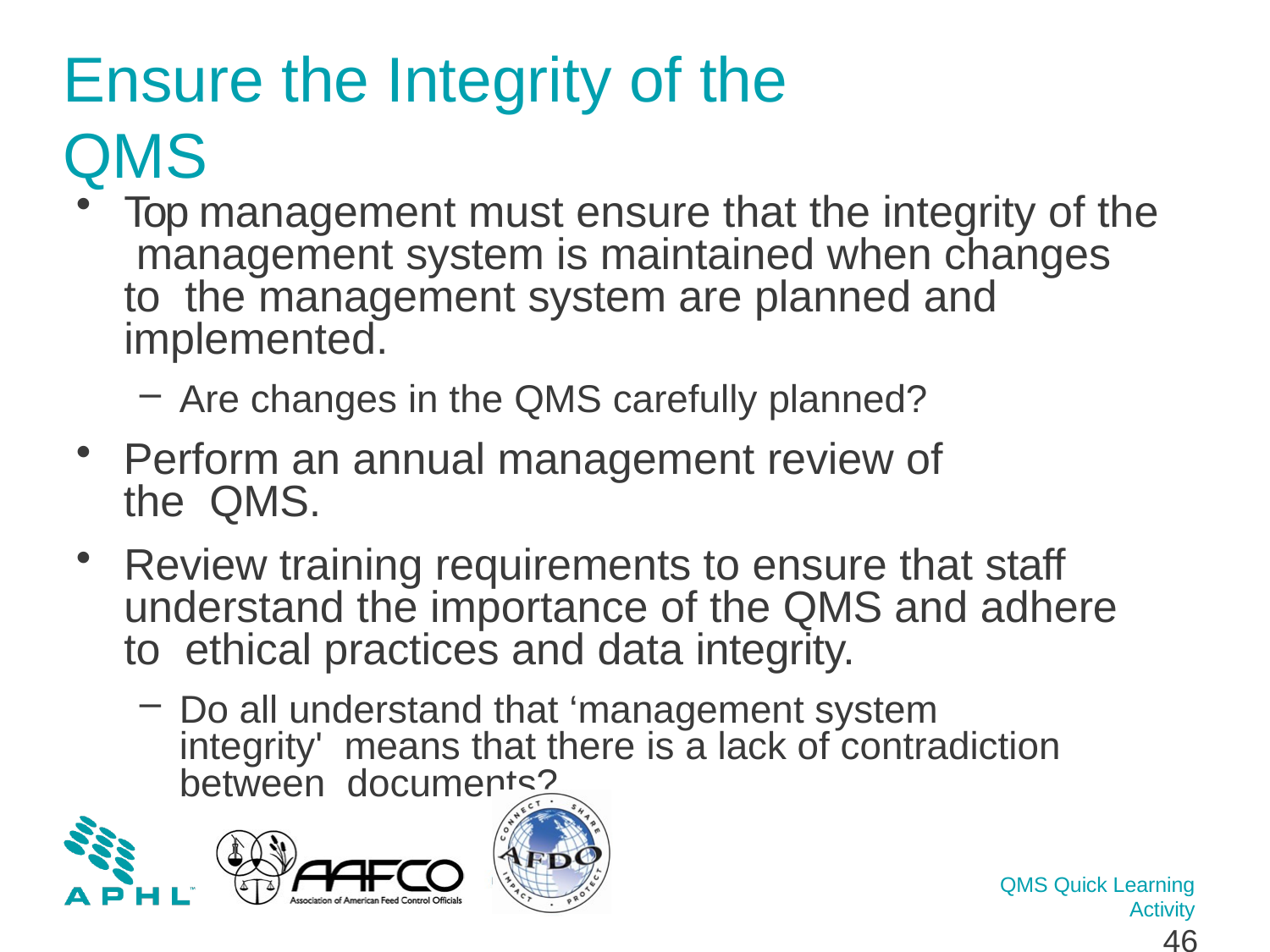

# Ensure the Integrity of the QMS
Top management must ensure that the integrity of the  management system is maintained when changes to  the management system are planned and  implemented.
Are changes in the QMS carefully planned?
Perform an annual management review of the  QMS.
Review training requirements to ensure that staff  understand the importance of the QMS and adhere to  ethical practices and data integrity.
Do all understand that ‘management system integrity'  means that there is a lack of contradiction between  documents?

QMS Quick Learning Activity
46